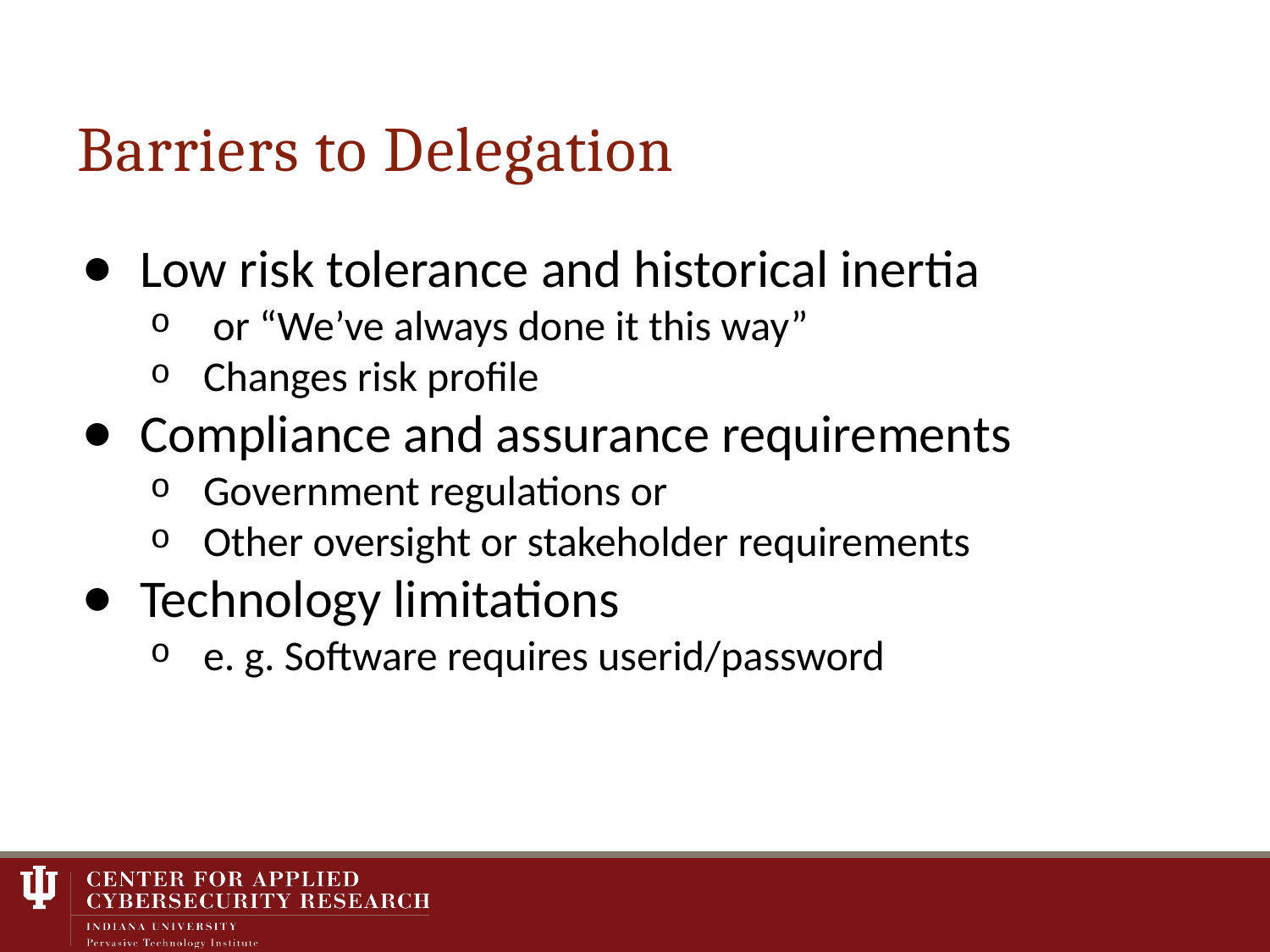

# Barriers to Delegation
Low risk tolerance and historical inertia
 or “We’ve always done it this way”
Changes risk profile
Compliance and assurance requirements
Government regulations or
Other oversight or stakeholder requirements
Technology limitations
e. g. Software requires userid/password